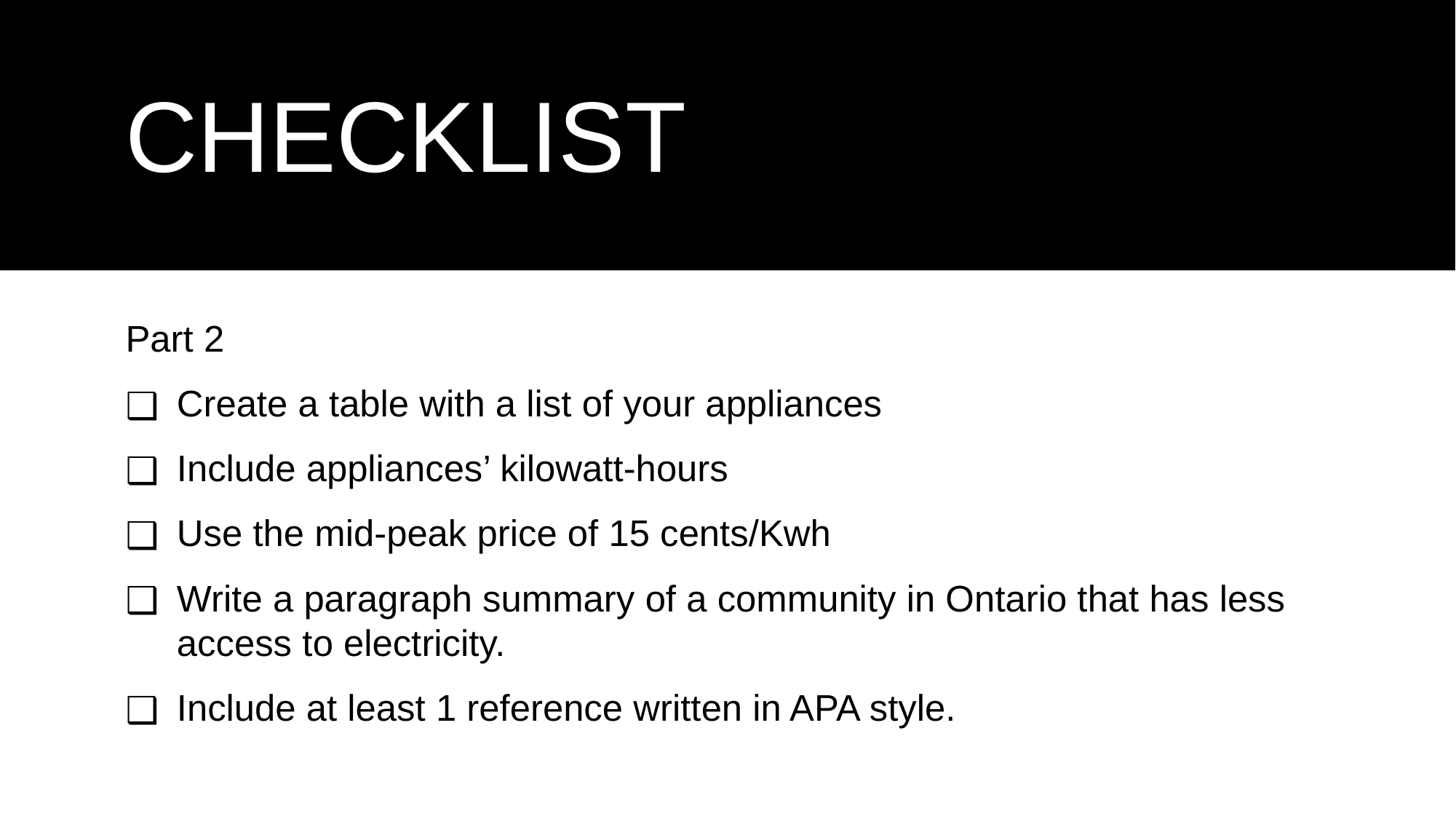

# CHECKLIST
Part 2
Create a table with a list of your appliances
Include appliances’ kilowatt-hours
Use the mid-peak price of 15 cents/Kwh
Write a paragraph summary of a community in Ontario that has less access to electricity.
Include at least 1 reference written in APA style.